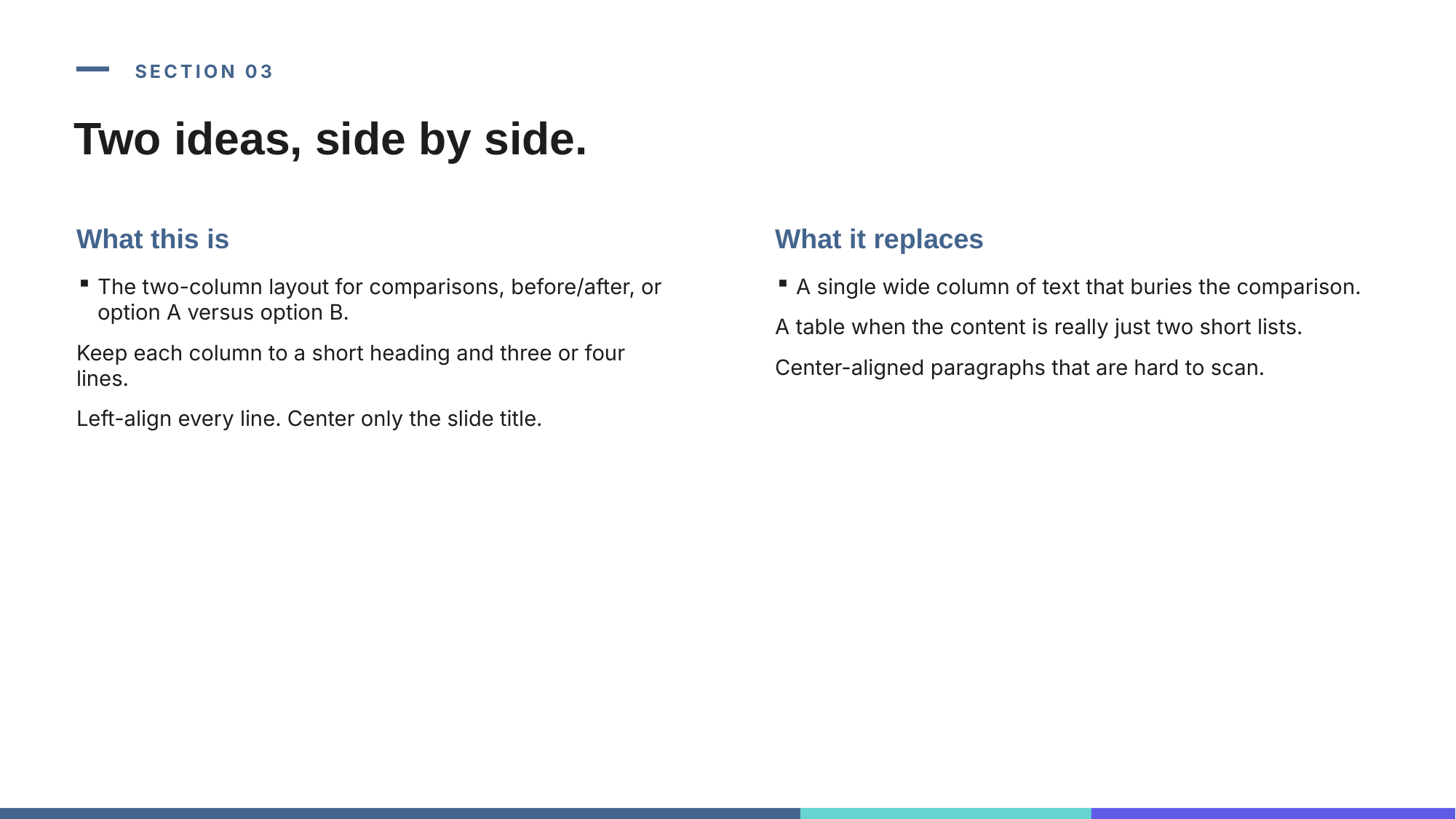

SECTION 03

Two ideas, side by side.
What this is
What it replaces
The two-column layout for comparisons, before/after, or option A versus option B.
Keep each column to a short heading and three or four lines.
Left-align every line. Center only the slide title.
A single wide column of text that buries the comparison.
A table when the content is really just two short lists.
Center-aligned paragraphs that are hard to scan.